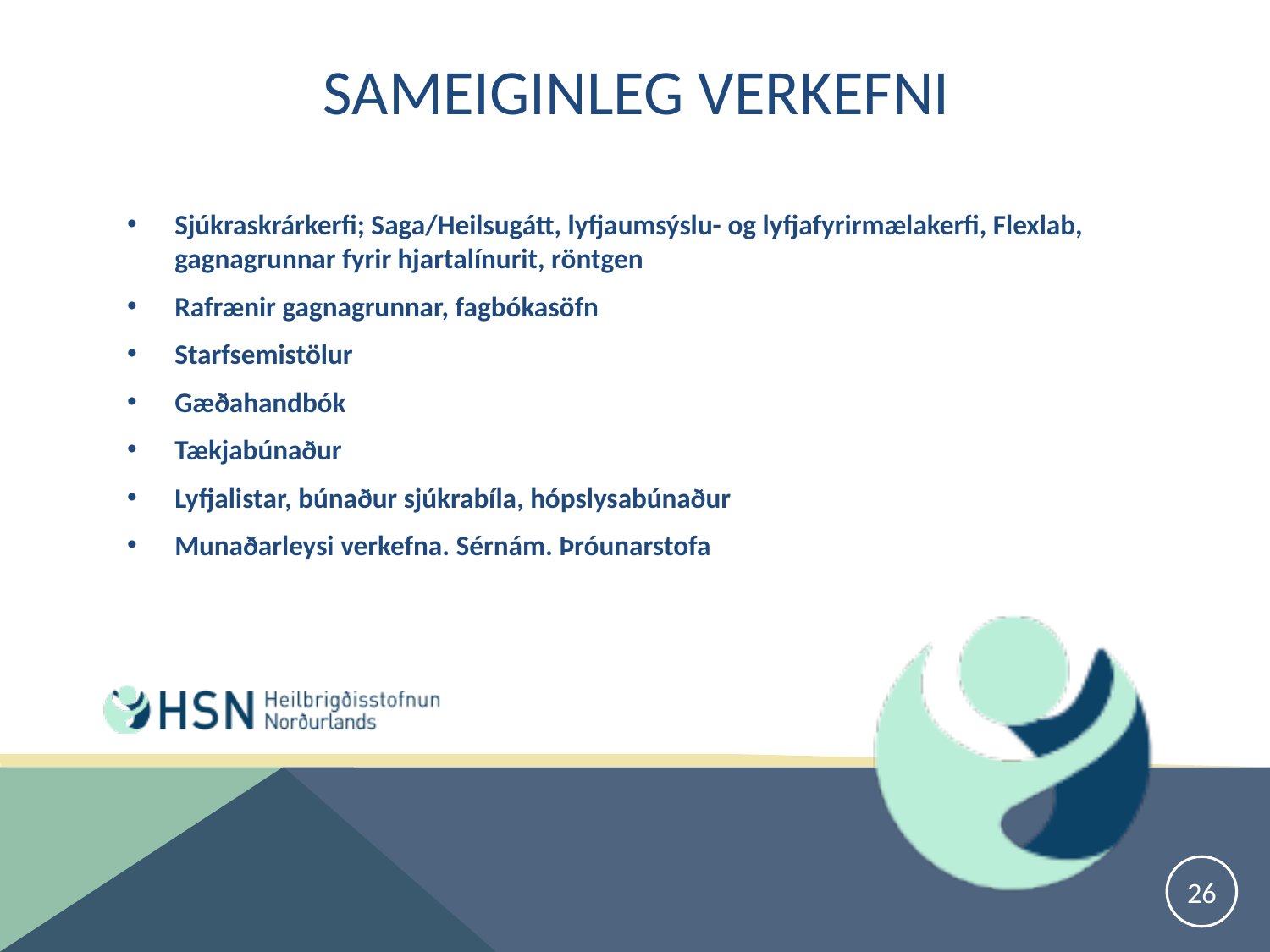

# Sameiginleg verkefni

Sjúkraskrárkerfi; Saga/Heilsugátt, lyfjaumsýslu- og lyfjafyrirmælakerfi, Flexlab, gagnagrunnar fyrir hjartalínurit, röntgen
Rafrænir gagnagrunnar, fagbókasöfn
Starfsemistölur
Gæðahandbók
Tækjabúnaður
Lyfjalistar, búnaður sjúkrabíla, hópslysabúnaður
Munaðarleysi verkefna. Sérnám. Þróunarstofa
26